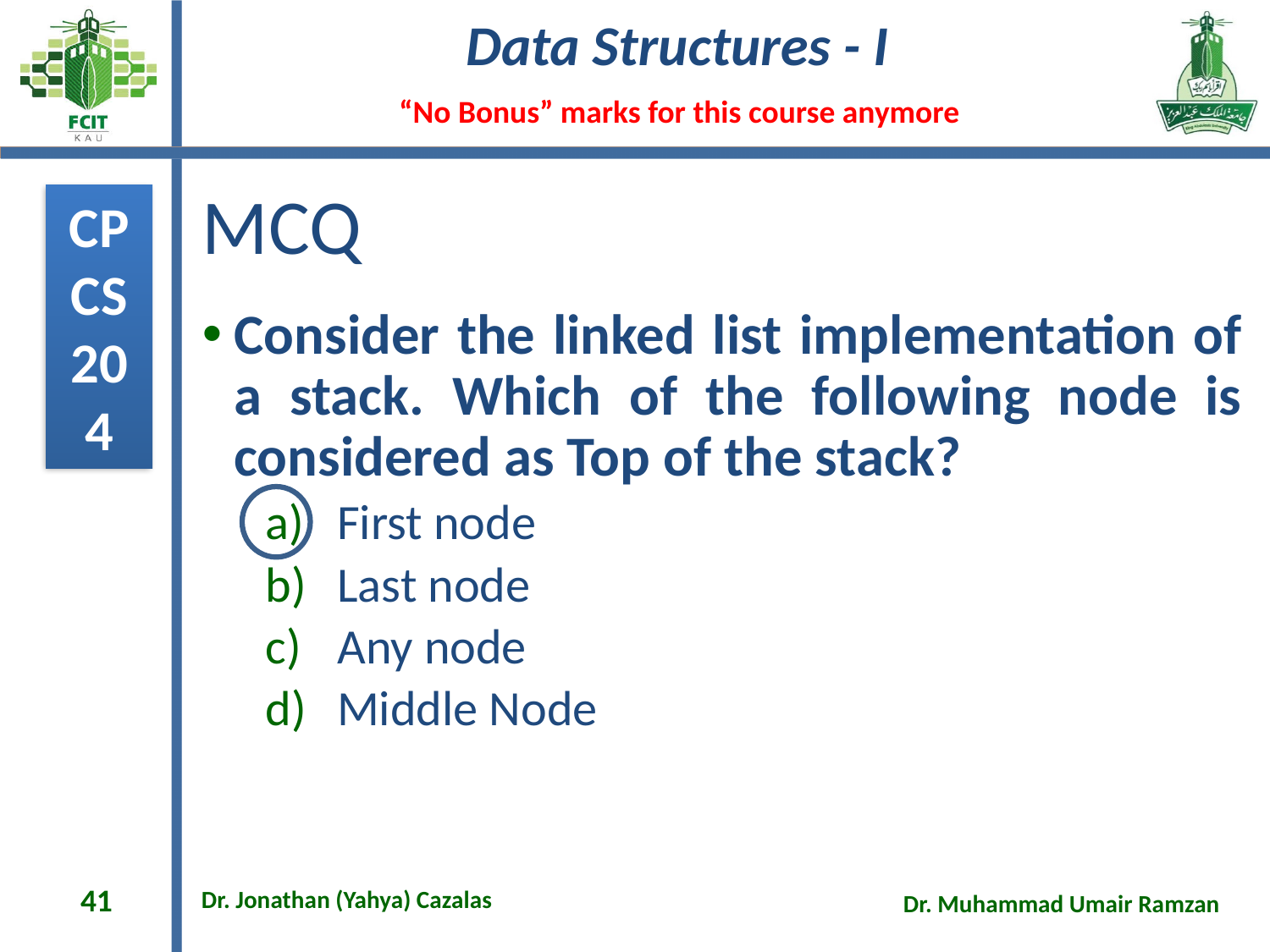

# MCQ
Consider the linked list implementation of a stack. Which of the following node is considered as Top of the stack?
First node
Last node
Any node
Middle Node

41